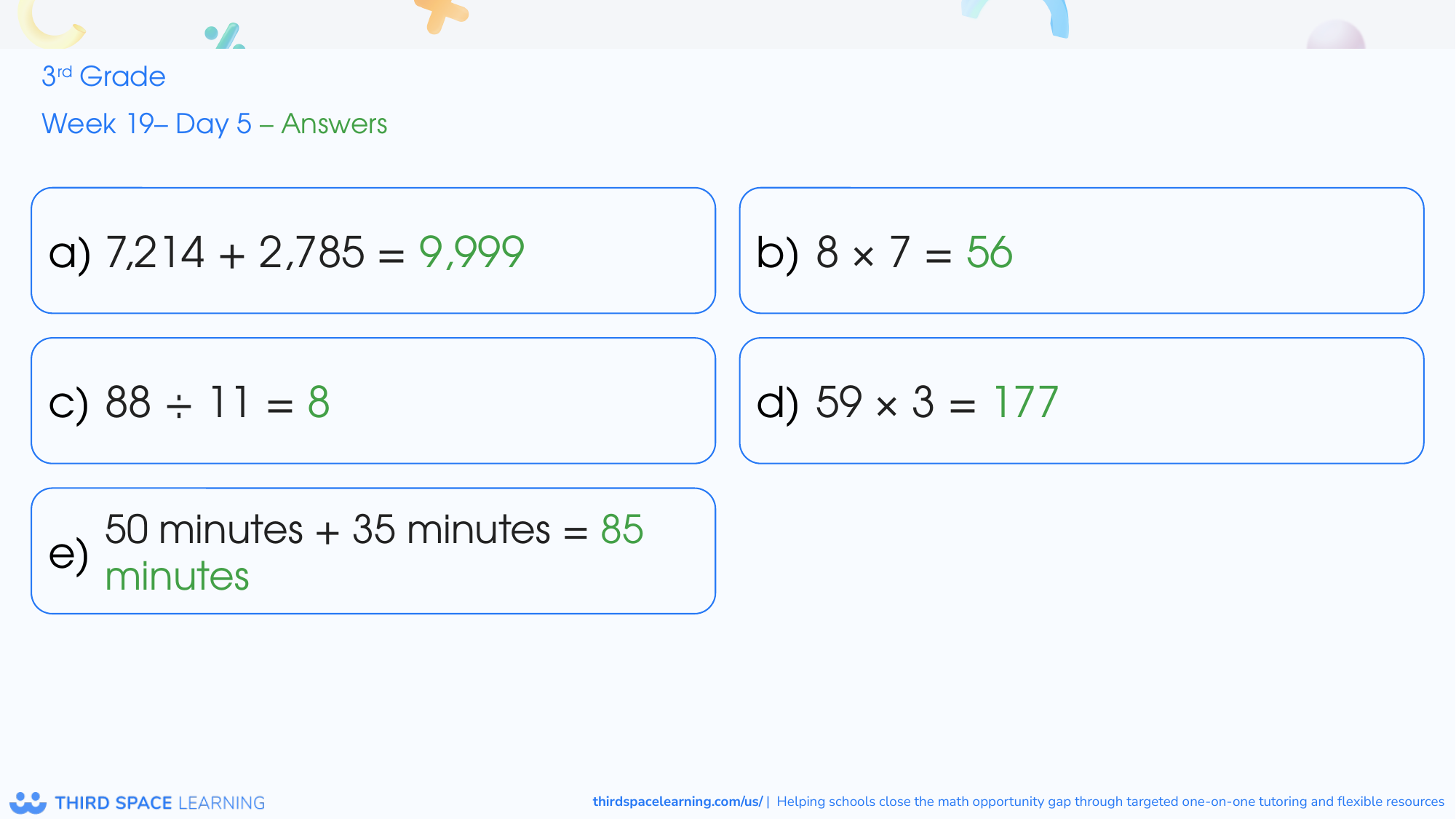

3rd Grade
Week 19– Day 5 – Answers
7,214 + 2,785 = 9,999
8 × 7 = 56
88 ÷ 11 = 8
59 × 3 = 177
50 minutes + 35 minutes = 85 minutes